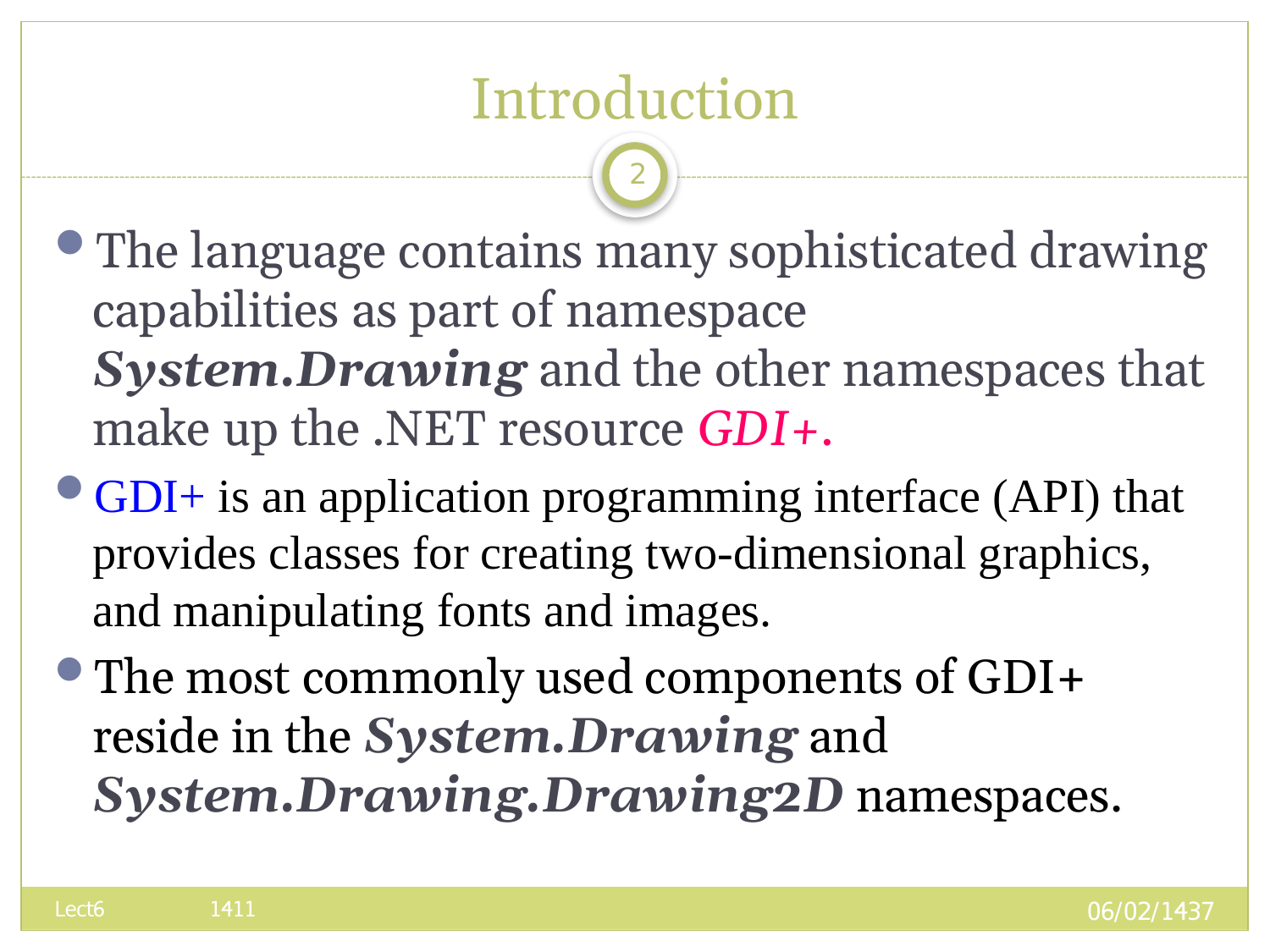

# Introduction
2
The language contains many sophisticated drawing capabilities as part of namespace System.Drawing and the other namespaces that make up the .NET resource GDI+.
GDI+ is an application programming interface (API) that provides classes for creating two-dimensional graphics, and manipulating fonts and images.
The most commonly used components of GDI+ reside in the System.Drawing and System.Drawing.Drawing2D namespaces.

06/02/1437
Lect6                1411